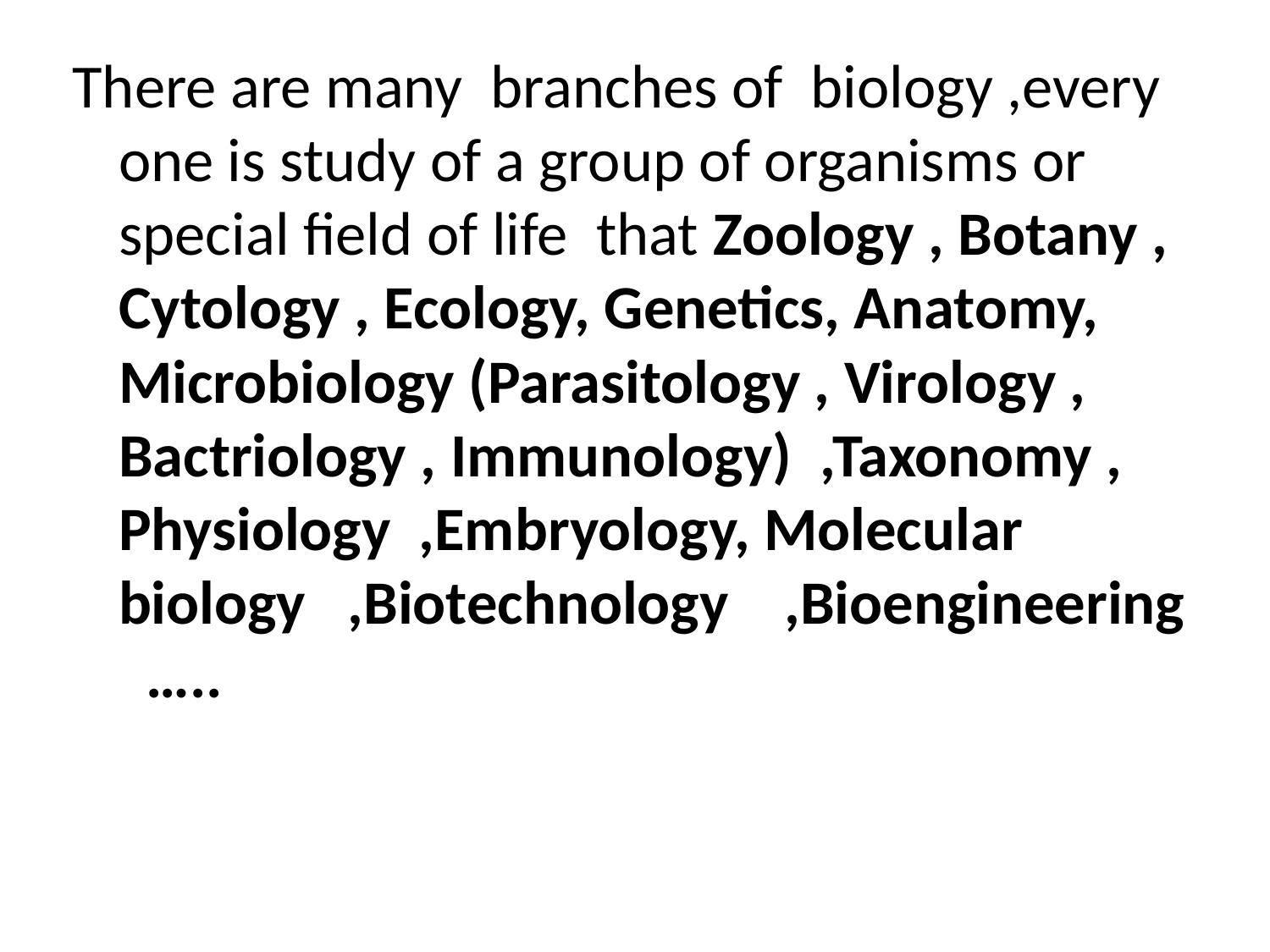

#
There are many  branches of  biology ,every one is study of a group of organisms or special field of life  that Zoology , Botany , Cytology , Ecology, Genetics, Anatomy, Microbiology (Parasitology , Virology , Bactriology , Immunology)  ,Taxonomy , Physiology  ,Embryology, Molecular biology   ,Biotechnology    ,Bioengineering   …..